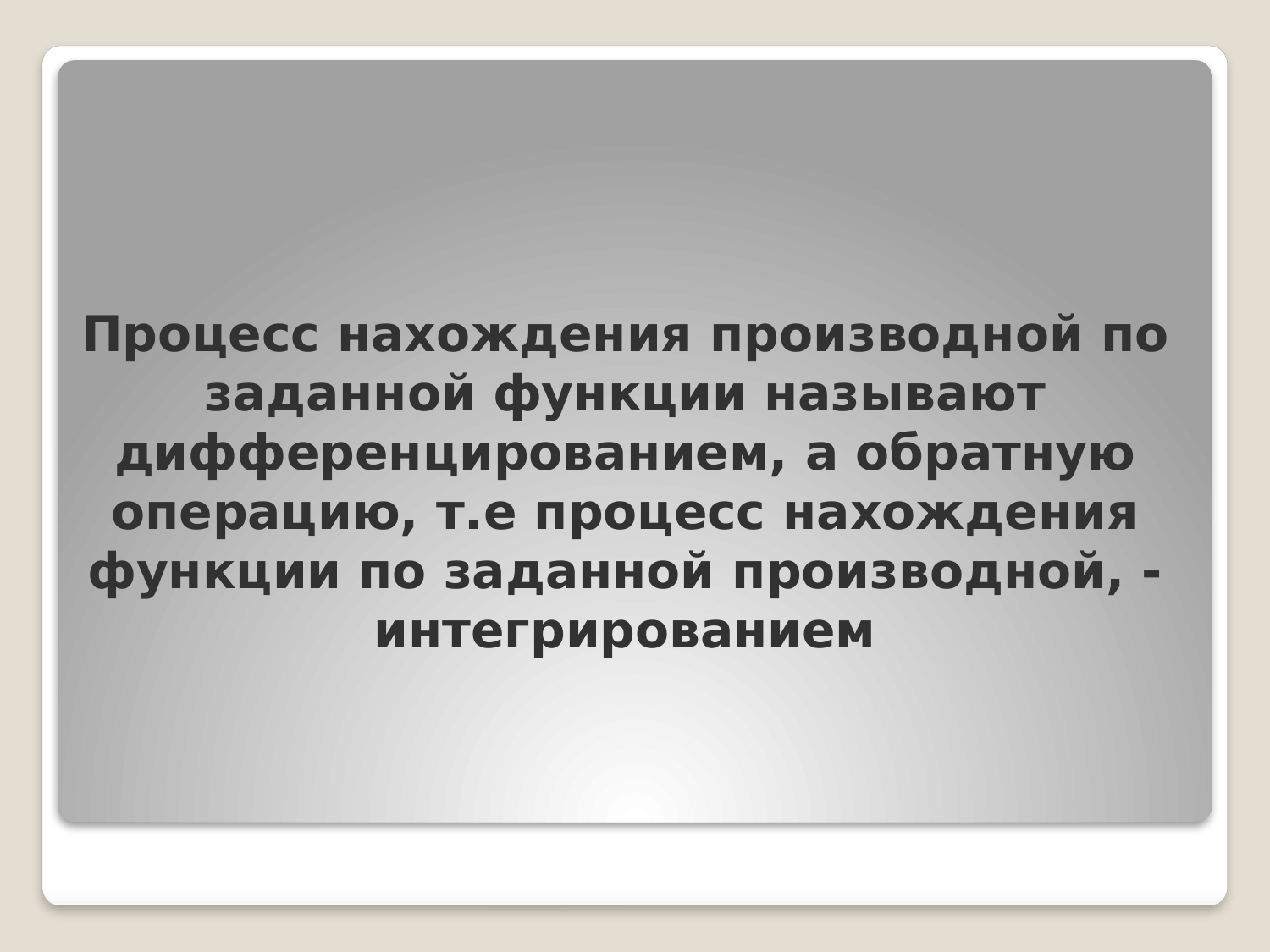

Процесс нахождения производной по заданной функции называют дифференцированием, а обратную операцию, т.е процесс нахождения функции по заданной производной, - интегрированием